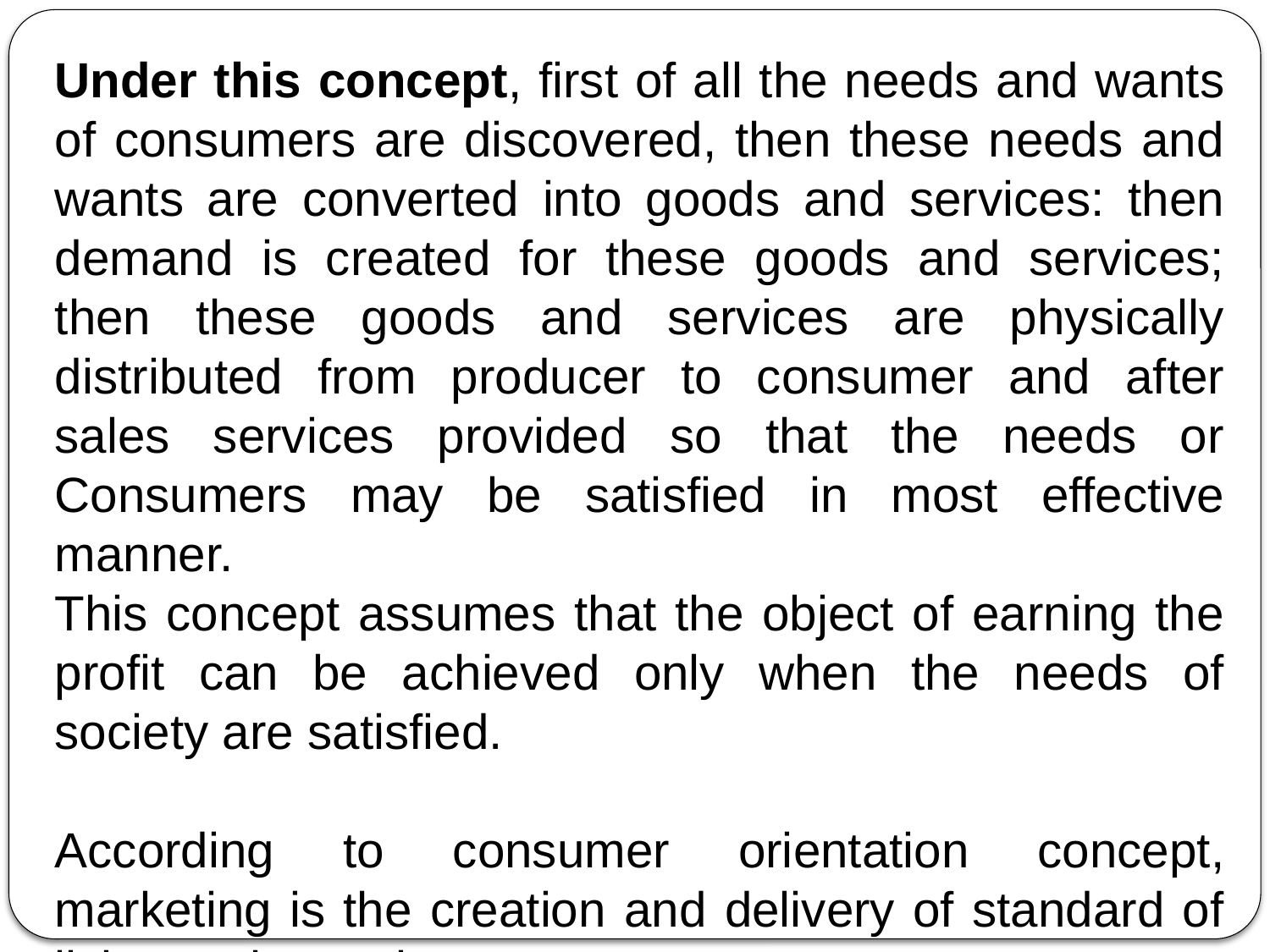

Under this concept, first of all the needs and wants of consumers are discovered, then these needs and wants are converted into goods and services: then demand is created for these goods and services; then these goods and services are physically distributed from producer to consumer and after sales services provided so that the needs or Consumers may be satisfied in most effective manner.
This concept assumes that the object of earning the profit can be achieved only when the needs of society are satisfied.

According to consumer orientation concept, marketing is the creation and delivery of standard of living to the society.